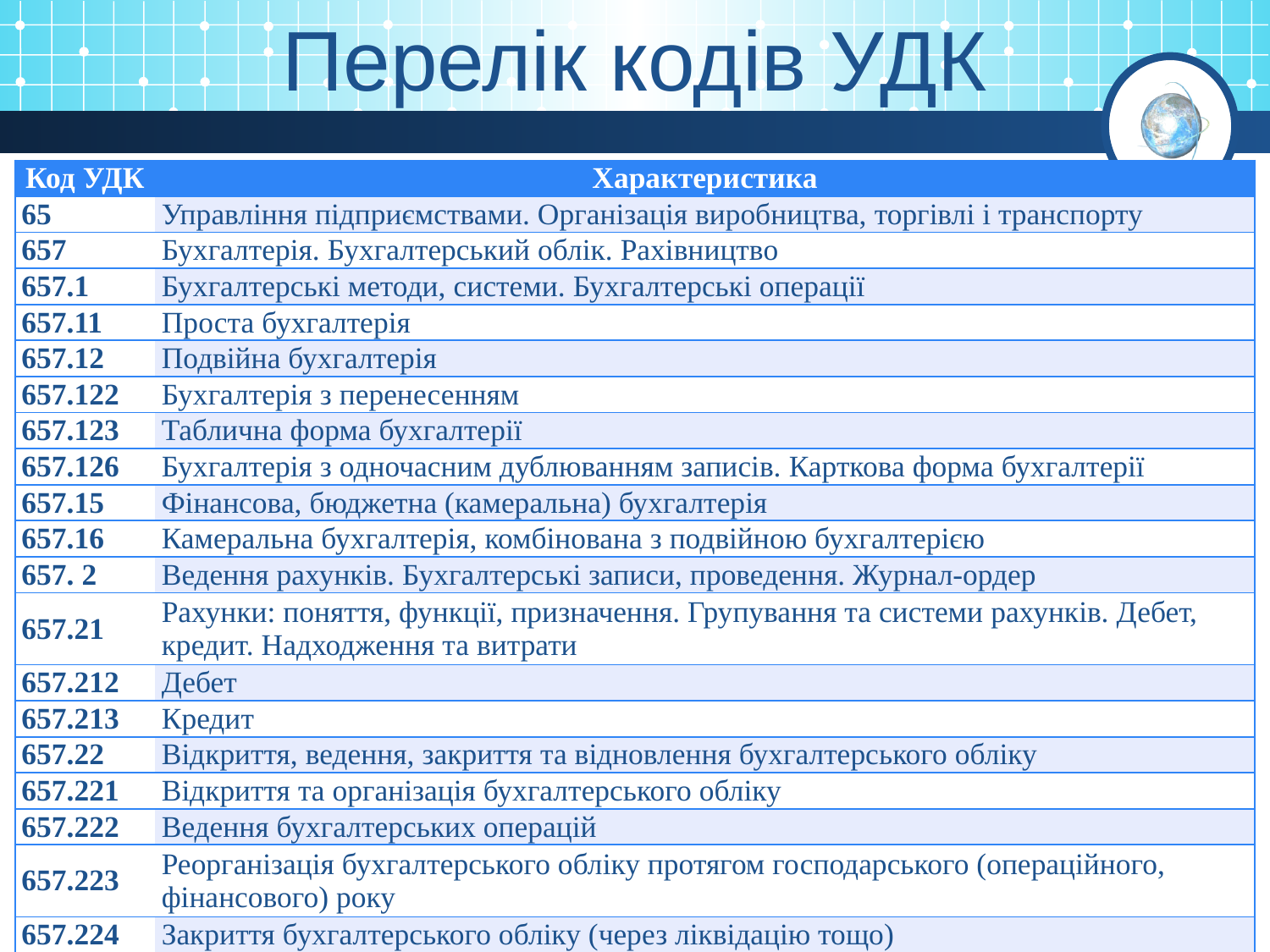

Перелік кодів УДК
| Код УДК | Характеристика |
| --- | --- |
| 65 | Управління підприємствами. Організація виробництва, торгівлі і транспорту |
| 657 | Бухгалтерія. Бухгалтерський облік. Рахівництво |
| 657.1 | Бухгалтерські методи, системи. Бухгалтерські операції |
| 657.11 | Проста бухгалтерія |
| 657.12 | Подвійна бухгалтерія |
| 657.122 | Бухгалтерія з перенесенням |
| 657.123 | Таблична форма бухгалтерії |
| 657.126 | Бухгалтерія з одночасним дублюванням записів. Карткова форма бухгалтерії |
| 657.15 | Фінансова, бюджетна (камеральна) бухгалтерія |
| 657.16 | Камеральна бухгалтерія, комбінована з подвійною бухгалтерією |
| 657. 2 | Ведення рахунків. Бухгалтерські записи, проведення. Журнал-ордер |
| 657.21 | Рахунки: поняття, функції, призначення. Групування та системи рахунків. Дебет, кредит. Надходження та витрати |
| 657.212 | Дебет |
| 657.213 | Кредит |
| 657.22 | Відкриття, ведення, закриття та відновлення бухгалтерського обліку |
| 657.221 | Відкриття та організація бухгалтерського обліку |
| 657.222 | Ведення бухгалтерських операцій |
| 657.223 | Реорганізація бухгалтерського обліку протягом господарського (операційного, фінансового) року |
| 657.224 | Закриття бухгалтерського обліку (через ліквідацію тощо) |